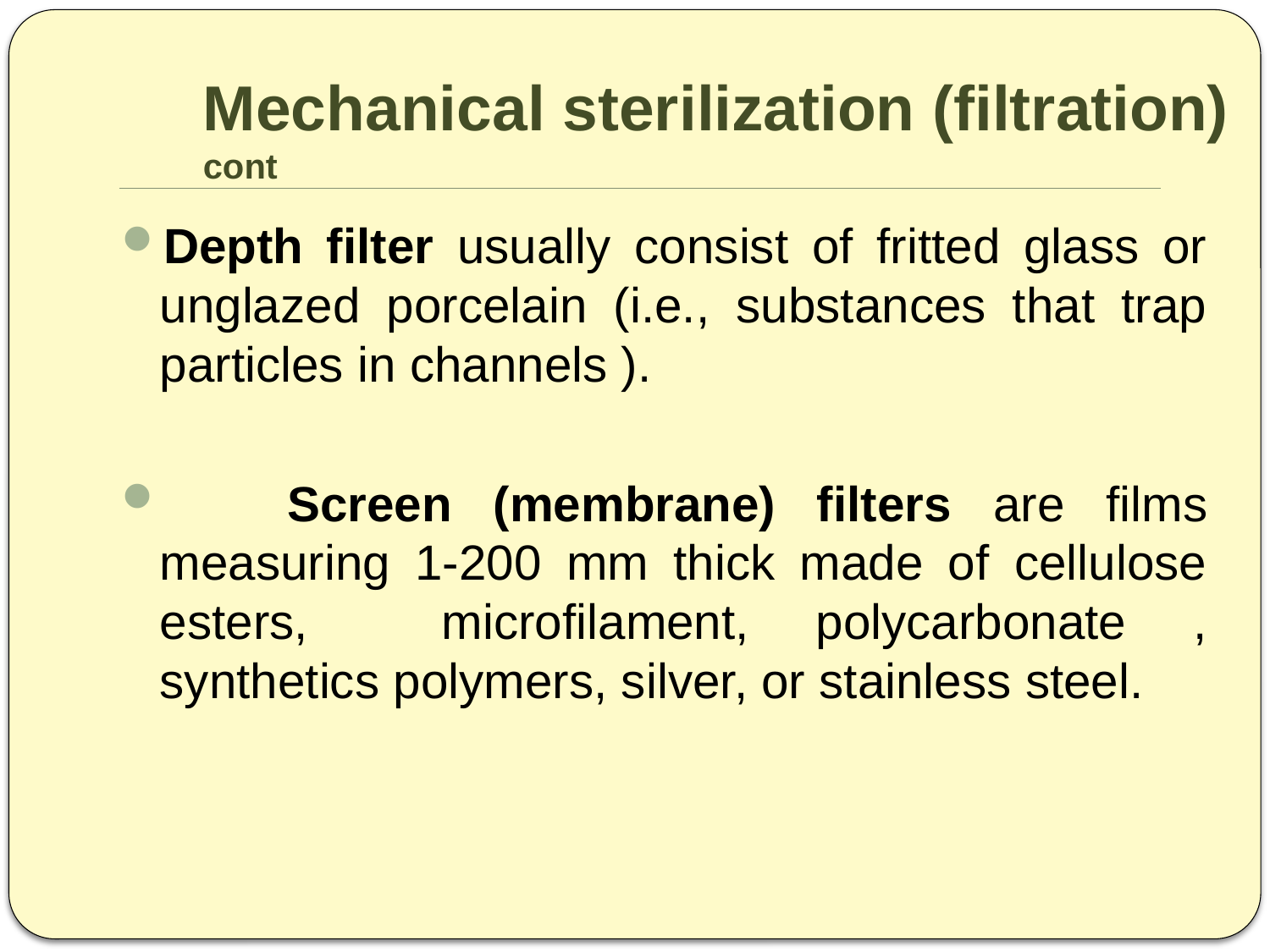

# Mechanical sterilization (filtration) cont
Depth filter usually consist of fritted glass or unglazed porcelain (i.e., substances that trap particles in channels ).

   Screen (membrane) filters are films measuring 1-200 mm thick made of cellulose esters,  microfilament, polycarbonate , synthetics polymers, silver, or stainless steel.